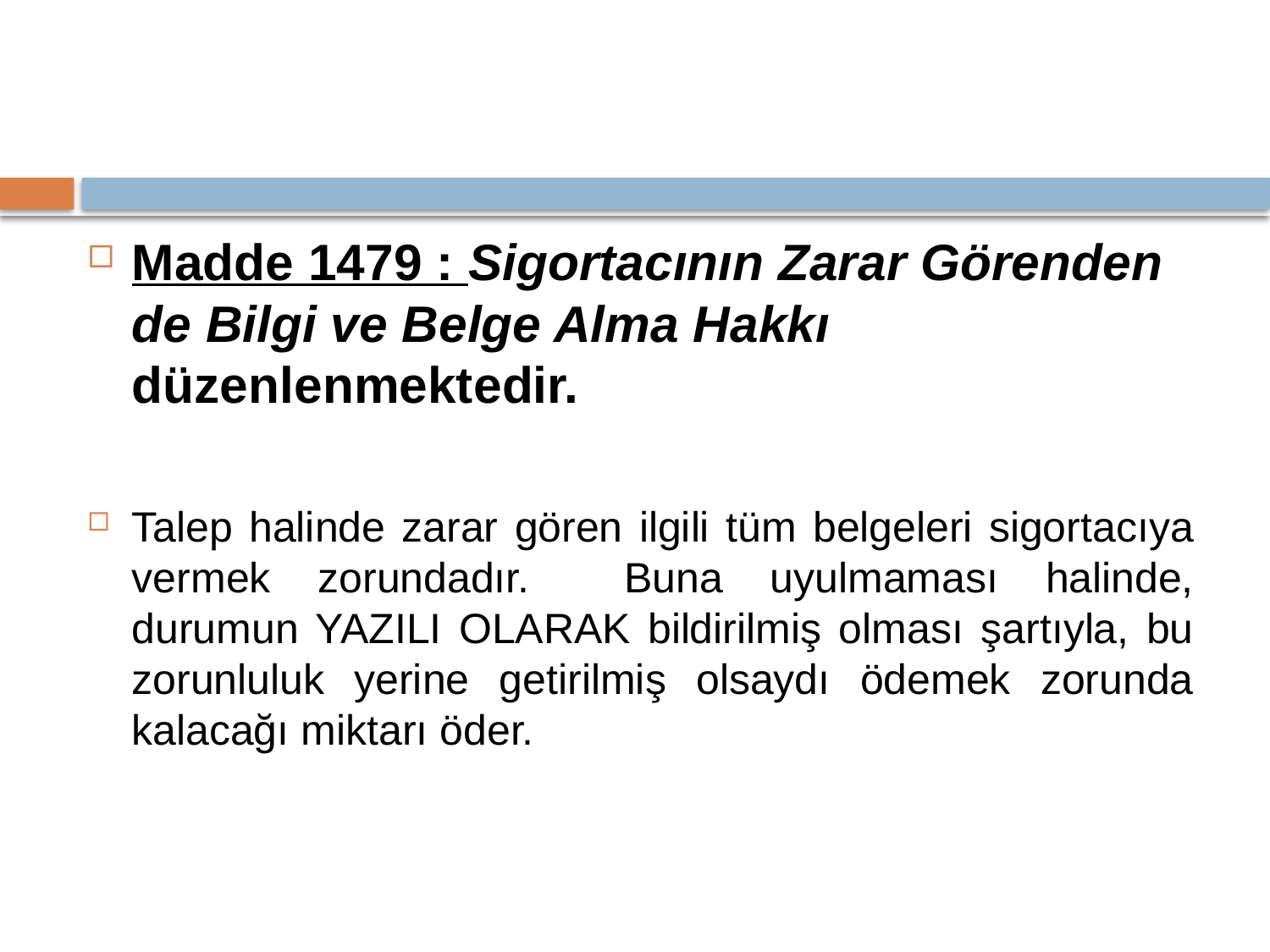

Madde 1479 : Sigortacının Zarar Görenden de Bilgi ve Belge Alma Hakkı  düzenlenmektedir.

Talep halinde zarar gören ilgili tüm belgeleri sigortacıya vermek zorundadır.  Buna uyulmaması halinde, durumun YAZILI OLARAK bildirilmiş olması şartıyla, bu zorunluluk yerine getirilmiş olsaydı ödemek zorunda kalacağı miktarı öder.